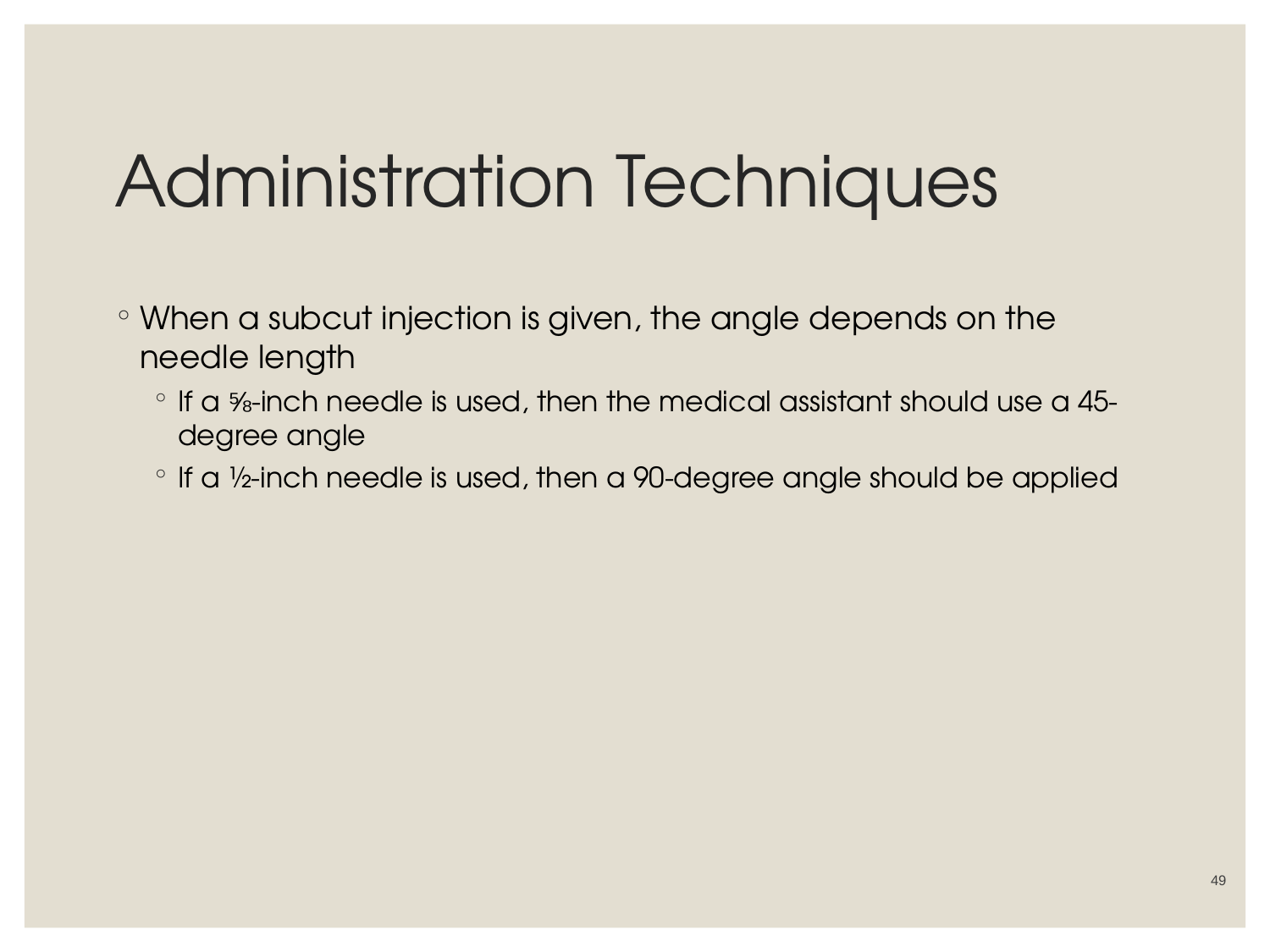

# Administration Techniques
When a subcut injection is given, the angle depends on the needle length
If a ⅝-inch needle is used, then the medical assistant should use a 45-degree angle
If a ½-inch needle is used, then a 90-degree angle should be applied
 49